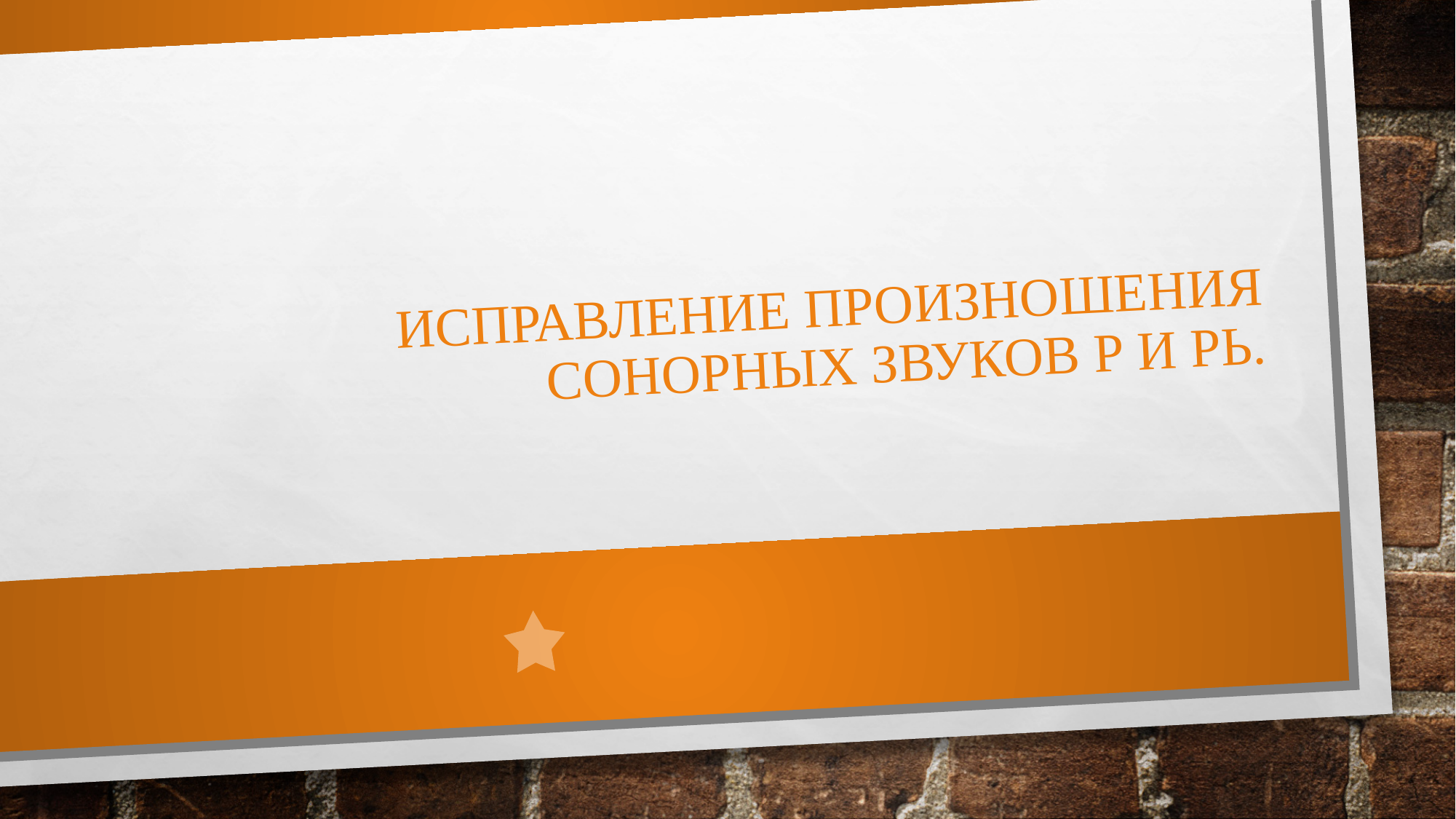

# Исправление произношения сонорных звуков р и рь.